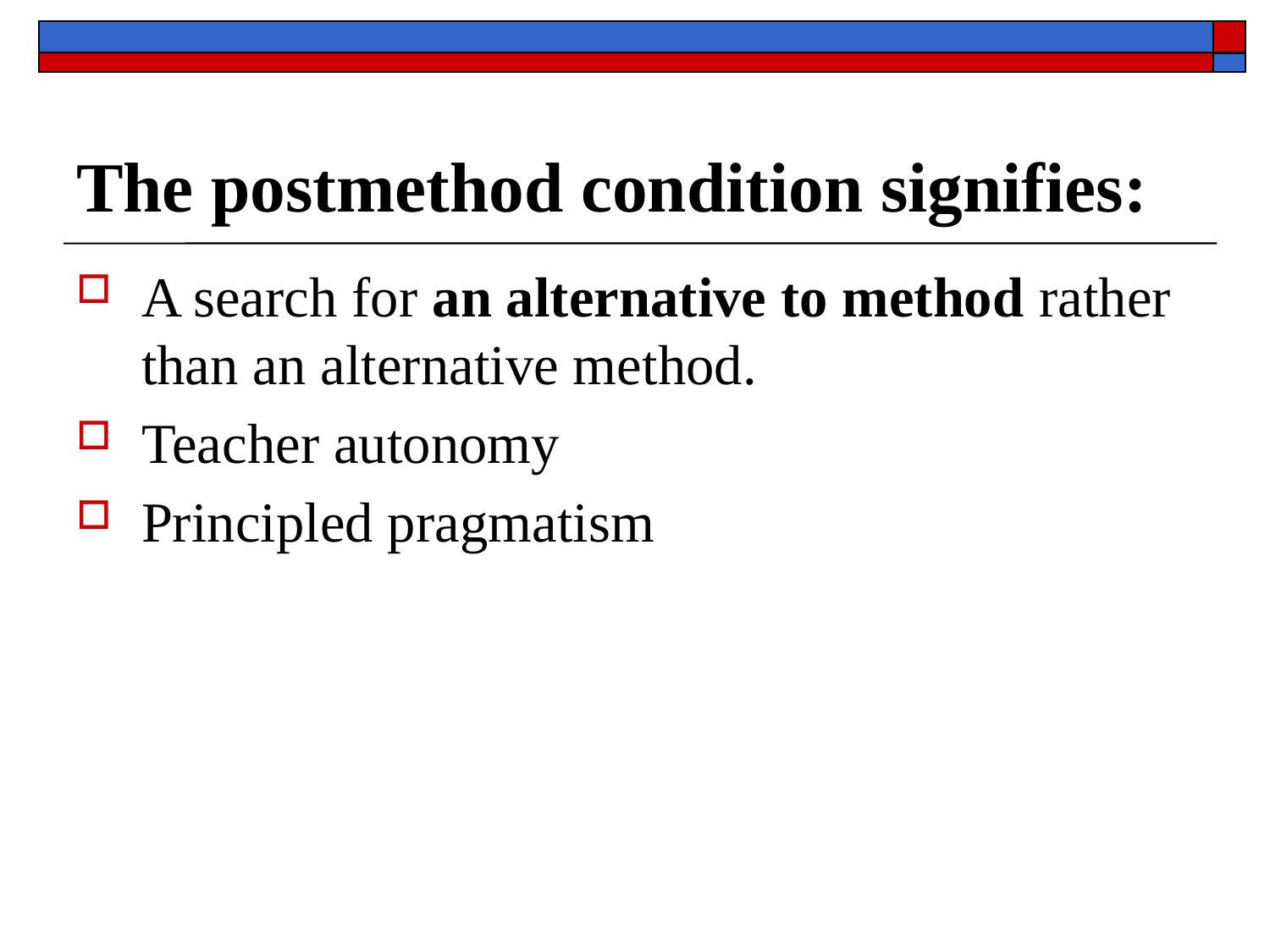

# The postmethod condition signifies:
A search for an alternative to method rather than an alternative method.
Teacher autonomy
Principled pragmatism